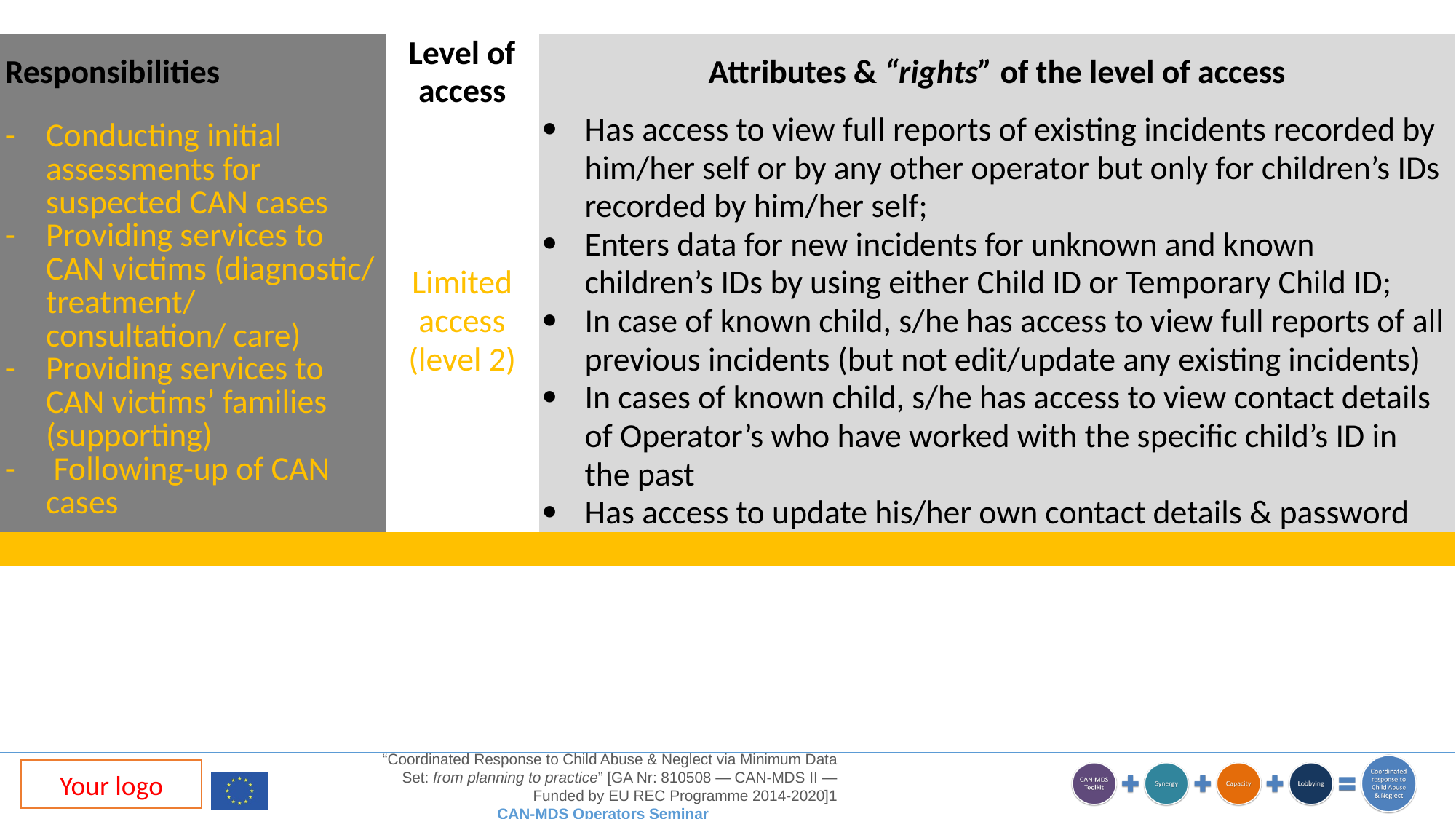

| Responsibilities | Level of access | Attributes & “rights” of the level of access |
| --- | --- | --- |
| Conducting initial assessments for suspected CAN cases Providing services to CAN victims (diagnostic/ treatment/ consultation/ care) Providing services to CAN victims’ families (supporting) Following-up of CAN cases | Limited access (level 2) | Has access to view full reports of existing incidents recorded by him/her self or by any other operator but only for children’s IDs recorded by him/her self; Enters data for new incidents for unknown and known children’s IDs by using either Child ID or Temporary Child ID; In case of known child, s/he has access to view full reports of all previous incidents (but not edit/update any existing incidents) In cases of known child, s/he has access to view contact details of Operator’s who have worked with the specific child’s ID in the past Has access to update his/her own contact details & password |
|  |  |  |